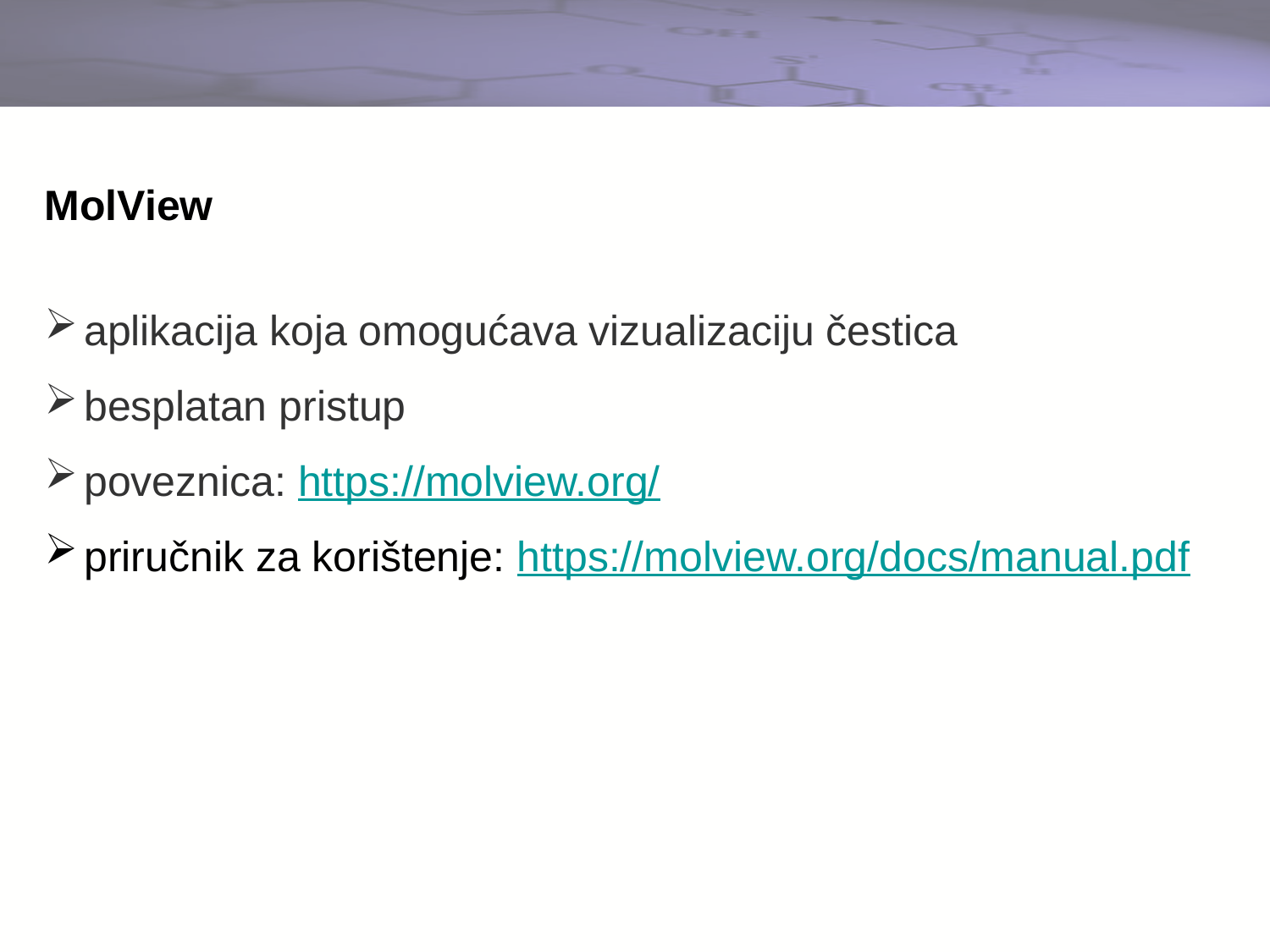

MolView

aplikacija koja omogućava vizualizaciju čestica
besplatan pristup
poveznica: https://molview.org/
priručnik za korištenje: https://molview.org/docs/manual.pdf